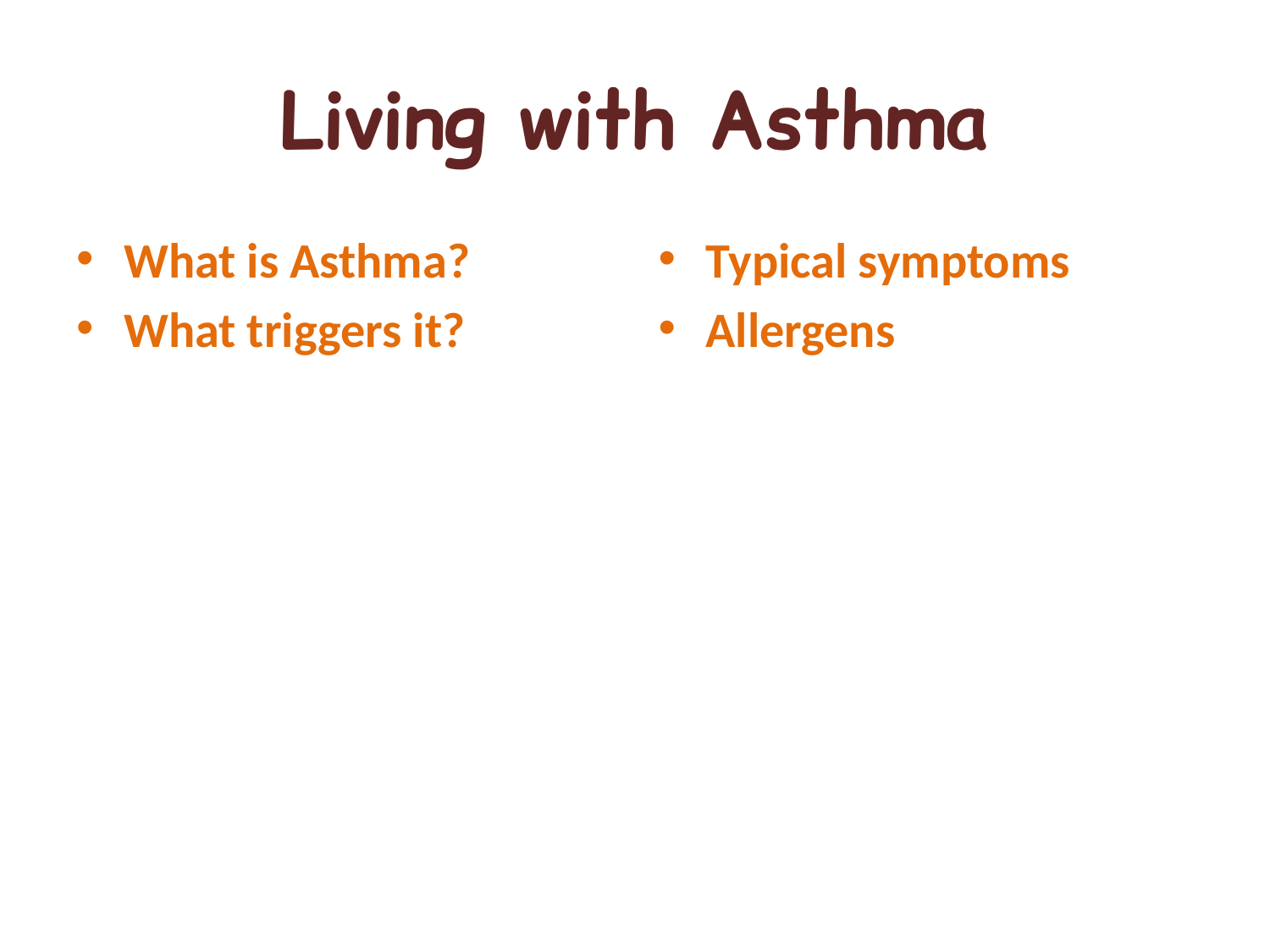

# Living with Asthma
What is Asthma?
What triggers it?
Typical symptoms
Allergens